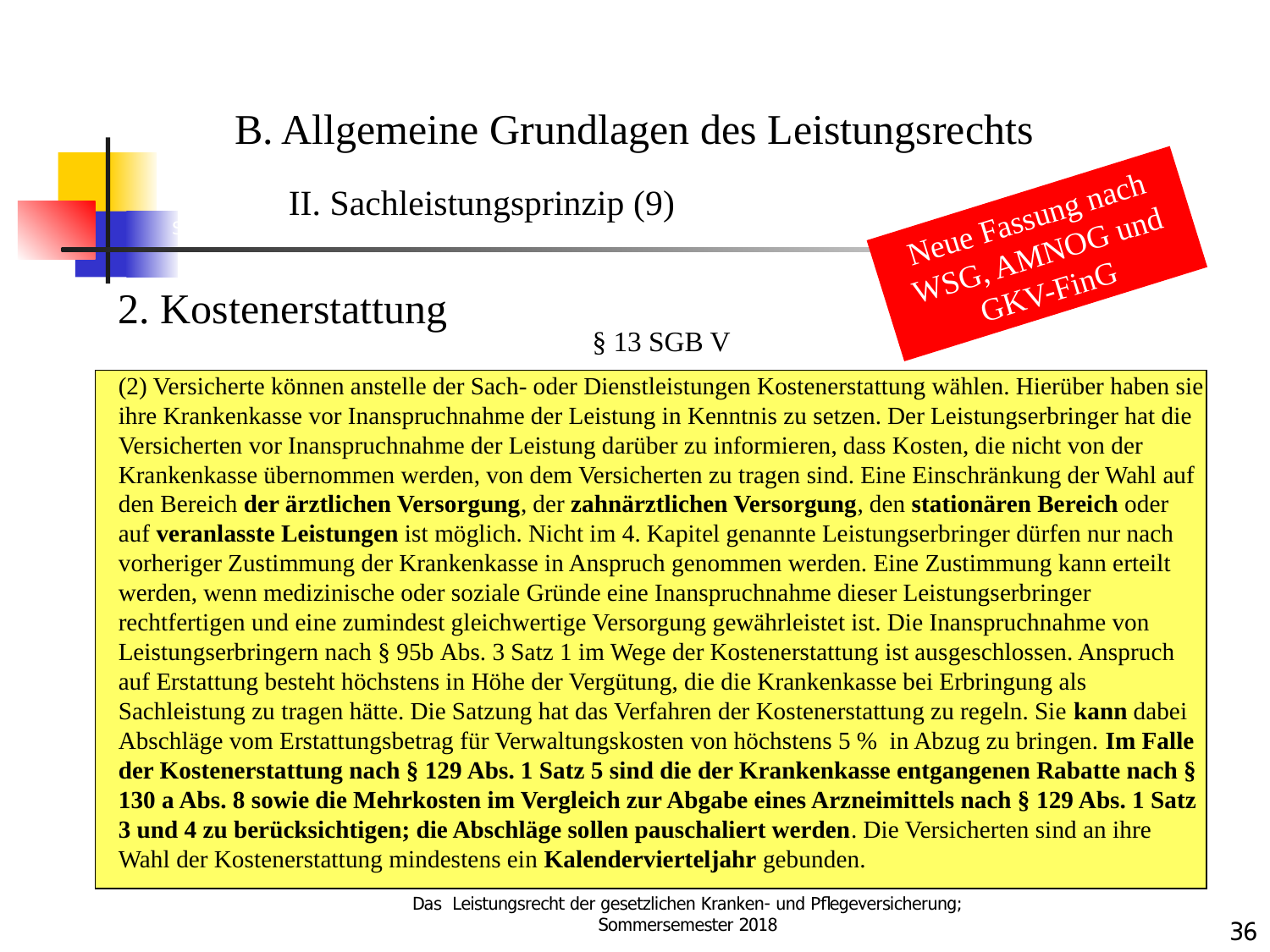

Sachleistung 9
B. Allgemeine Grundlagen des Leistungsrechts
	II. Sachleistungsprinzip (9)
Neue Fassung nach WSG, AMNOG und GKV-FinG
2. Kostenerstattung
§ 13 SGB V
(2) Versicherte können anstelle der Sach- oder Dienstleistungen Kostenerstattung wählen. Hierüber haben sie ihre Krankenkasse vor Inanspruchnahme der Leistung in Kenntnis zu setzen. Der Leistungserbringer hat die Versicherten vor Inanspruchnahme der Leistung darüber zu informieren, dass Kosten, die nicht von der Krankenkasse übernommen werden, von dem Versicherten zu tragen sind. Eine Einschränkung der Wahl auf den Bereich der ärztlichen Versorgung, der zahnärztlichen Versorgung, den stationären Bereich oder auf veranlasste Leistungen ist möglich. Nicht im 4. Kapitel genannte Leistungserbringer dürfen nur nach vorheriger Zustimmung der Krankenkasse in Anspruch genommen werden. Eine Zustimmung kann erteilt werden, wenn medizinische oder soziale Gründe eine Inanspruchnahme dieser Leistungserbringer rechtfertigen und eine zumindest gleichwertige Versorgung gewährleistet ist. Die Inanspruchnahme von Leistungserbringern nach § 95b Abs. 3 Satz 1 im Wege der Kostenerstattung ist ausgeschlossen. Anspruch auf Erstattung besteht höchstens in Höhe der Vergütung, die die Krankenkasse bei Erbringung als Sachleistung zu tragen hätte. Die Satzung hat das Verfahren der Kostenerstattung zu regeln. Sie kann dabei Abschläge vom Erstattungsbetrag für Verwaltungskosten von höchstens 5 %  in Abzug zu bringen. Im Falle der Kostenerstattung nach § 129 Abs. 1 Satz 5 sind die der Krankenkasse entgangenen Rabatte nach § 130 a Abs. 8 sowie die Mehrkosten im Vergleich zur Abgabe eines Arzneimittels nach § 129 Abs. 1 Satz 3 und 4 zu berücksichtigen; die Abschläge sollen pauschaliert werden. Die Versicherten sind an ihre Wahl der Kostenerstattung mindestens ein Kalendervierteljahr gebunden.

Das  Leistungsrecht der gesetzlichen Kranken- und Pflegeversicherung; Sommersemester 2018
36